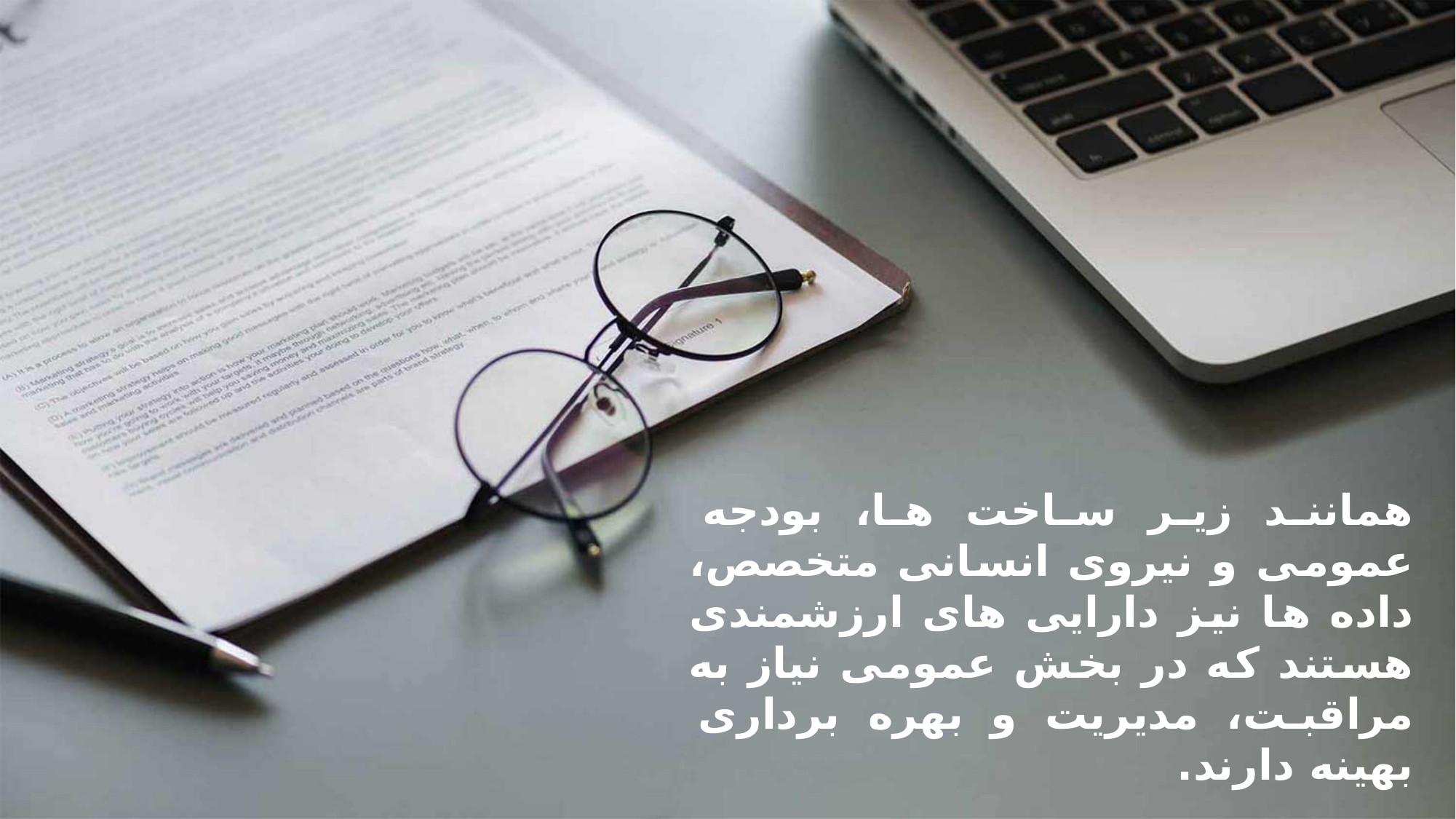

همانند زیر ساخت ها، بودجه عمومی و نیروی انسانی متخصص، داده ها نیز دارایی های ارزشمندی هستند که در بخش عمومی نیاز به مراقبت، مدیریت و بهره برداری بهینه دارند.